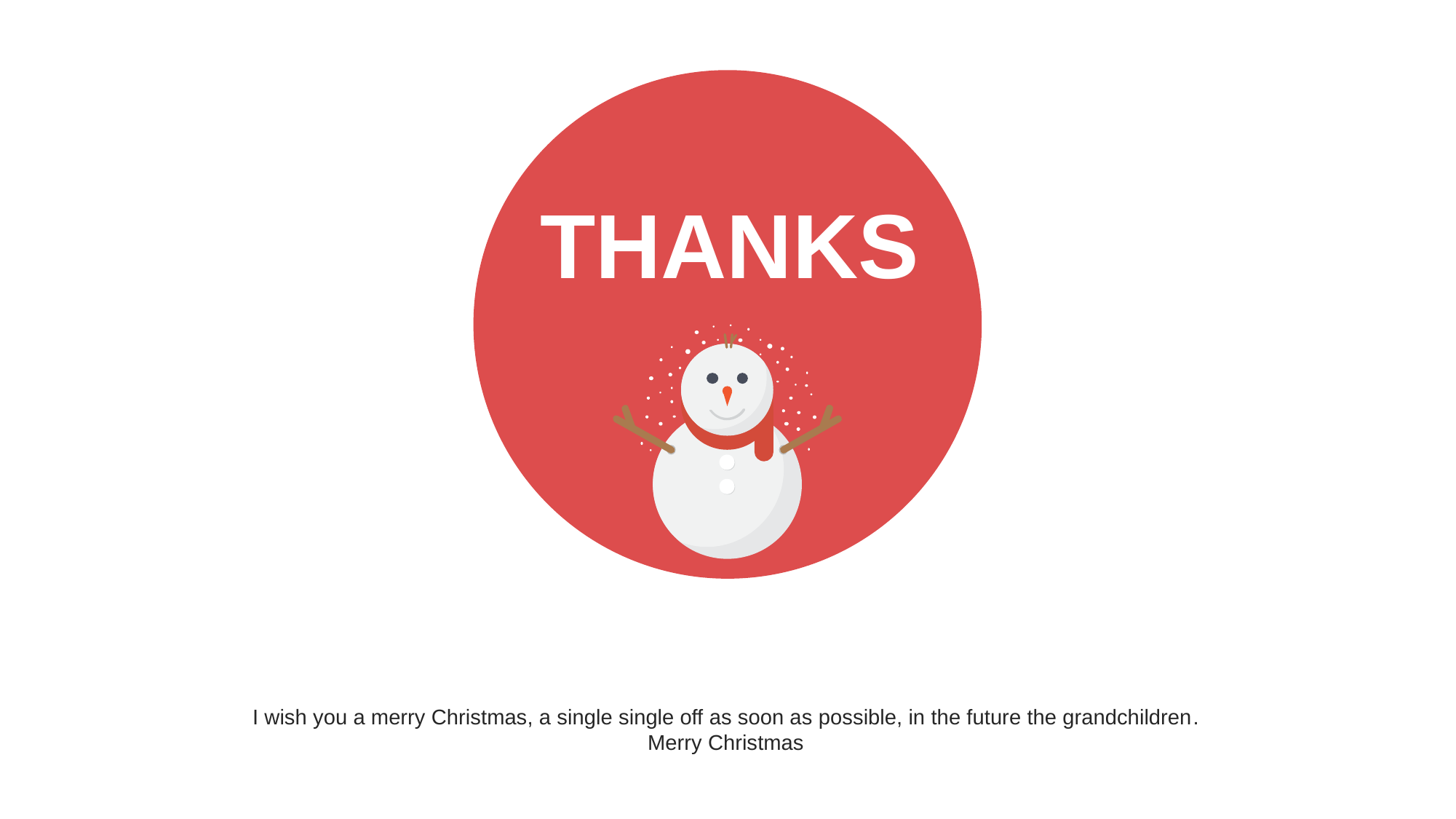

THANKS

I wish you a merry Christmas, a single single off as soon as possible, in the future the grandchildren.
Merry Christmas